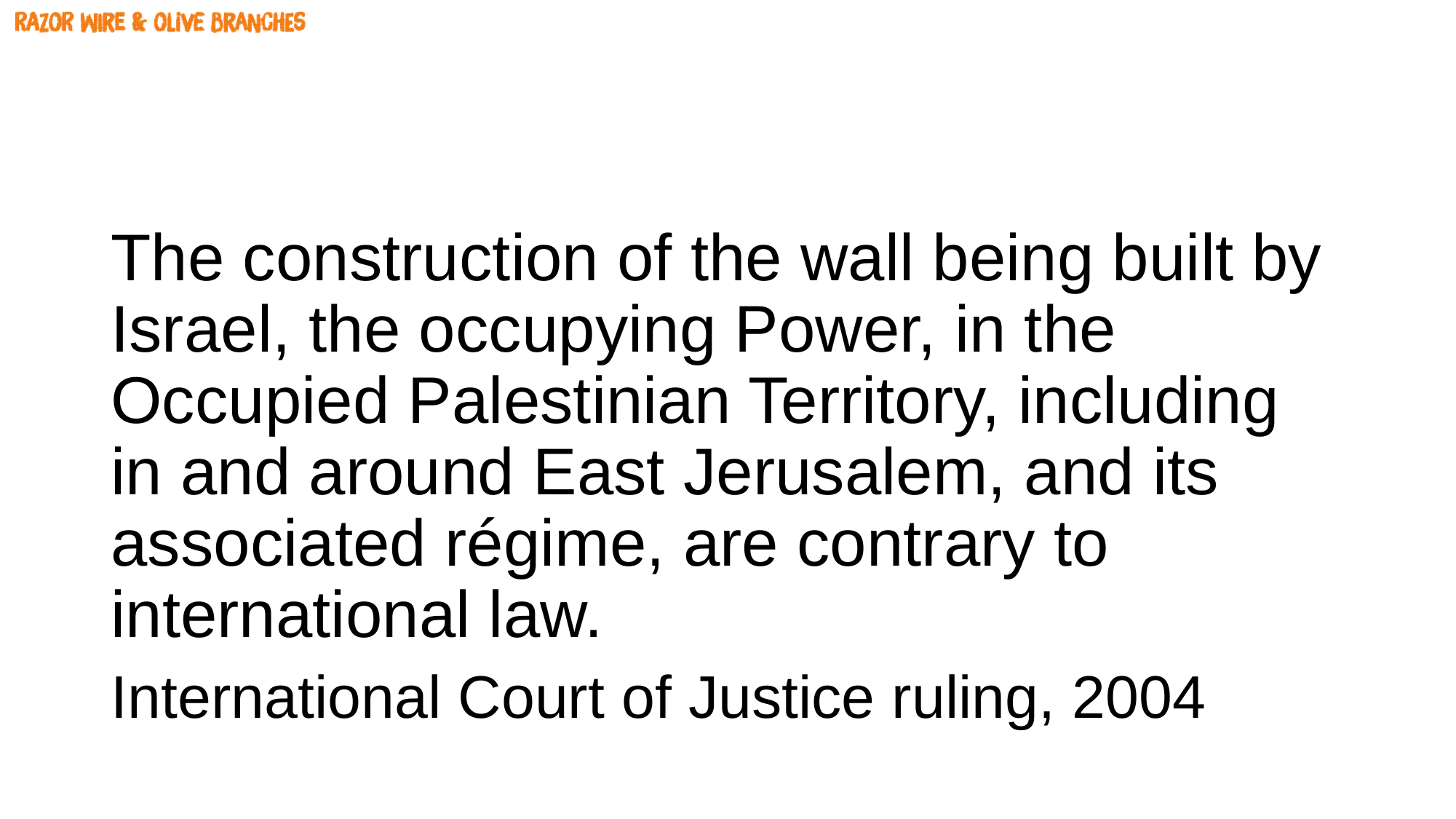

#
The construction of the wall being built by Israel, the occupying Power, in the Occupied Palestinian Territory, including in and around East Jerusalem, and its associated régime, are contrary to international law.
International Court of Justice ruling, 2004